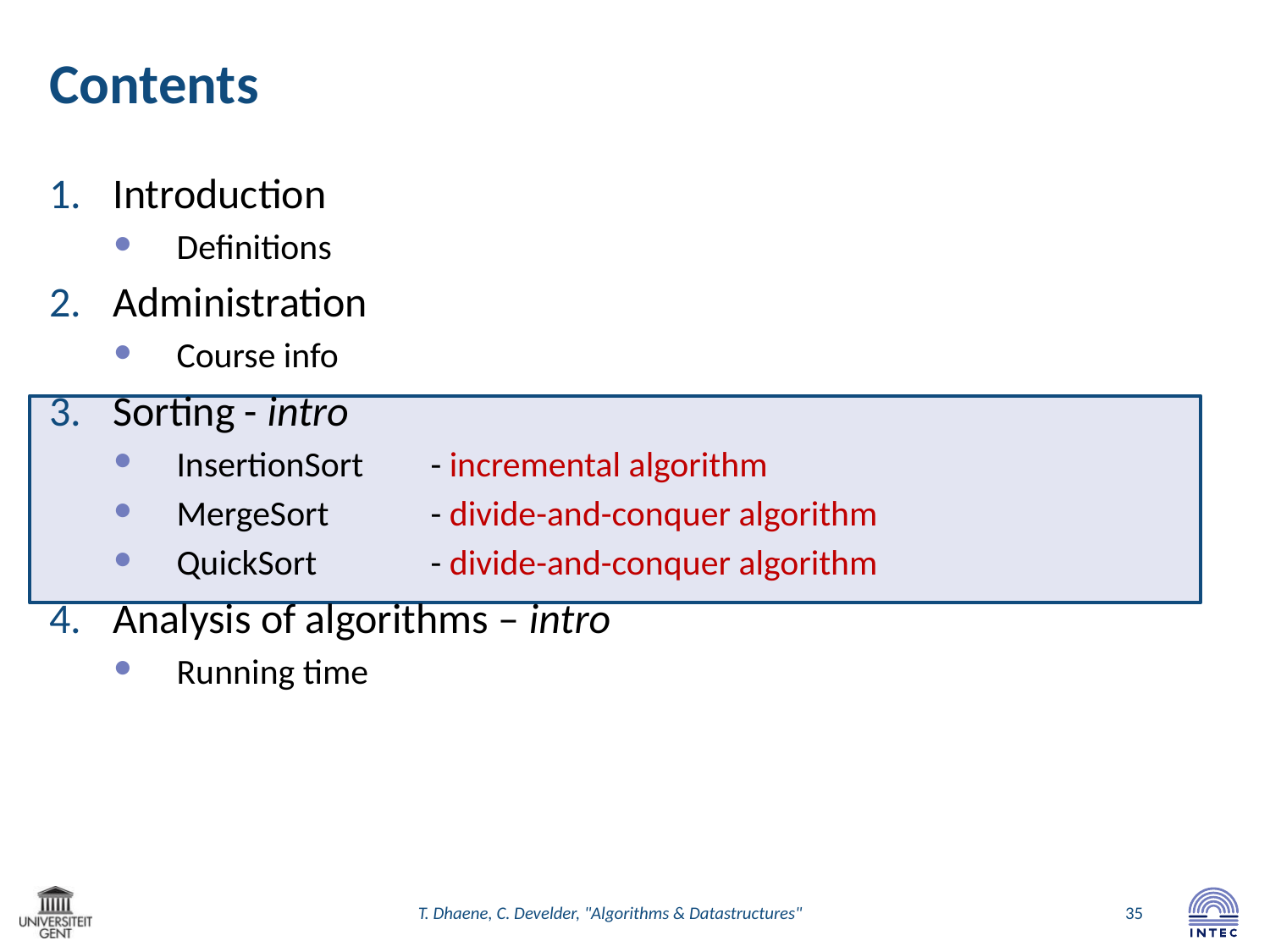

# Contents
Introduction
Definitions
Administration
Course info
Sorting - intro
InsertionSort 	- incremental algorithm
MergeSort 	- divide-and-conquer algorithm
QuickSort 	- divide-and-conquer algorithm
Analysis of algorithms – intro
Running time

T. Dhaene, C. Develder, "Algorithms & Datastructures"
35